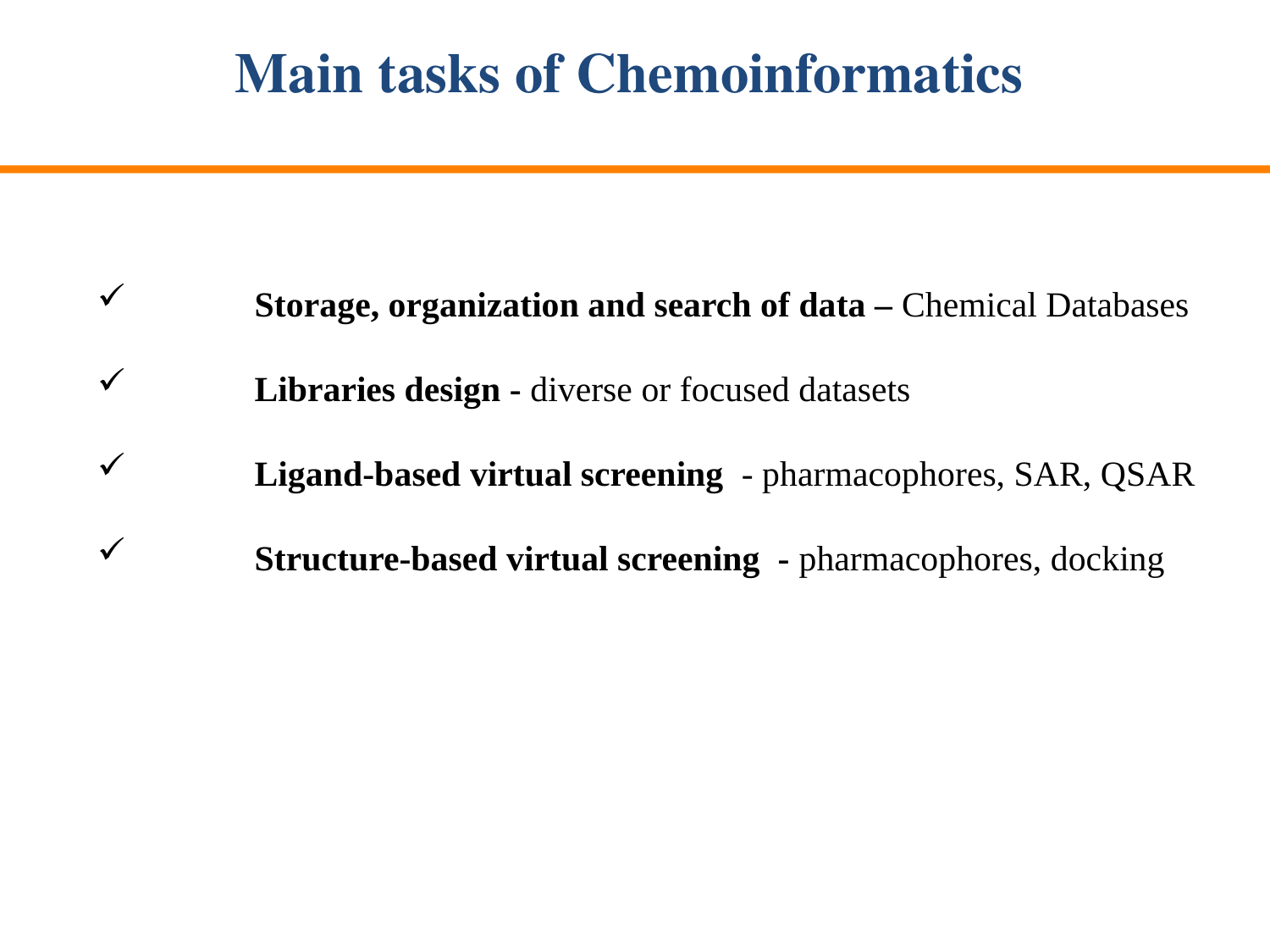

Main tasks of Chemoinformatics

 	Storage, organization and search of data – Chemical Databases

 	Libraries design - diverse or focused datasets

 	Ligand-based virtual screening  - pharmacophores, SAR, QSAR

  	Structure-based virtual screening  - pharmacophores, docking